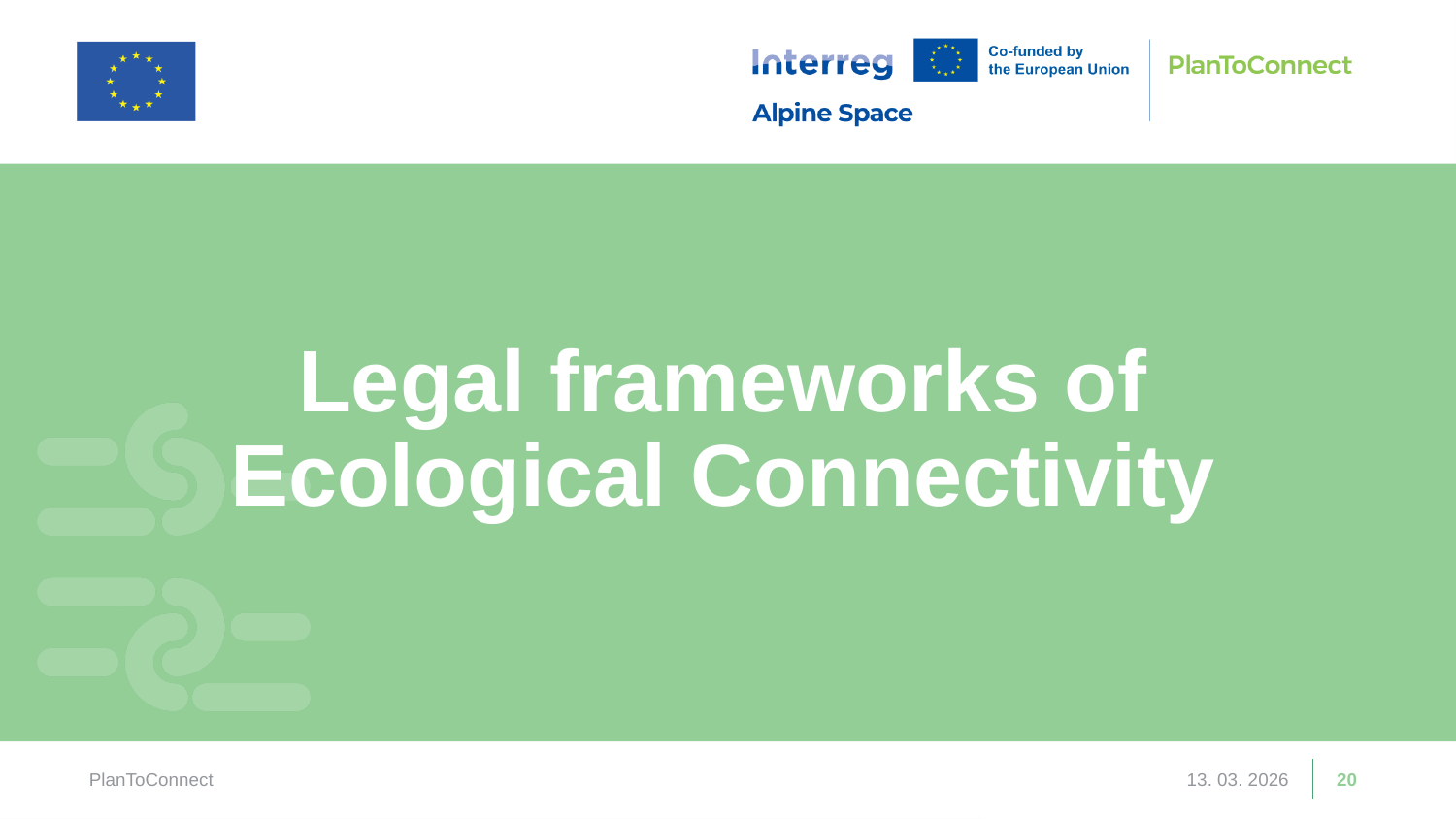

Legal frameworks of Ecological Connectivity
PlanToConnect
13. 03. 2026
20